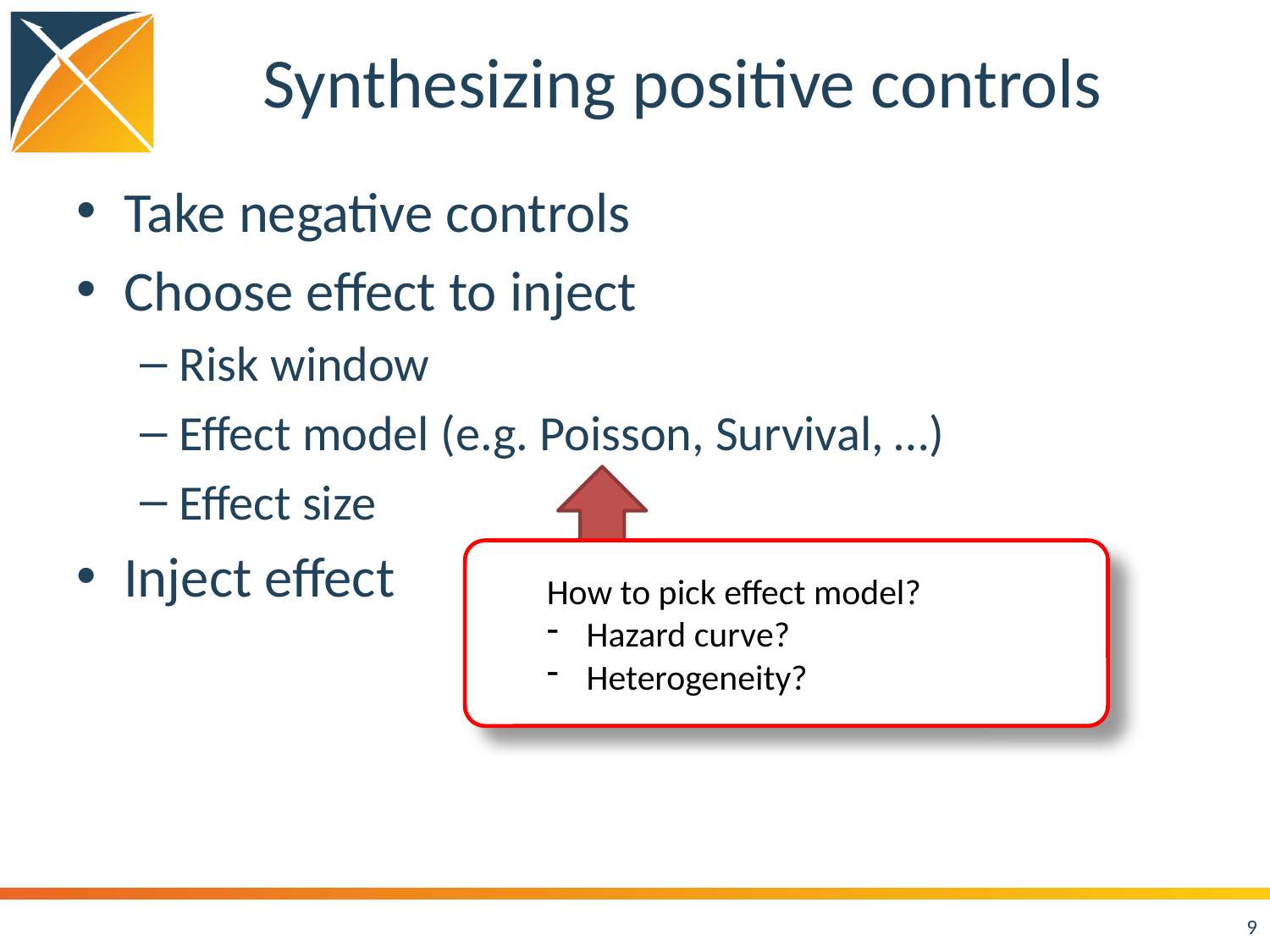

# Synthesizing positive controls
Take negative controls
Choose effect to inject
Risk window
Effect model (e.g. Poisson, Survival, …)
Effect size
Inject effect

How to pick effect model?
Hazard curve?
Heterogeneity?
9